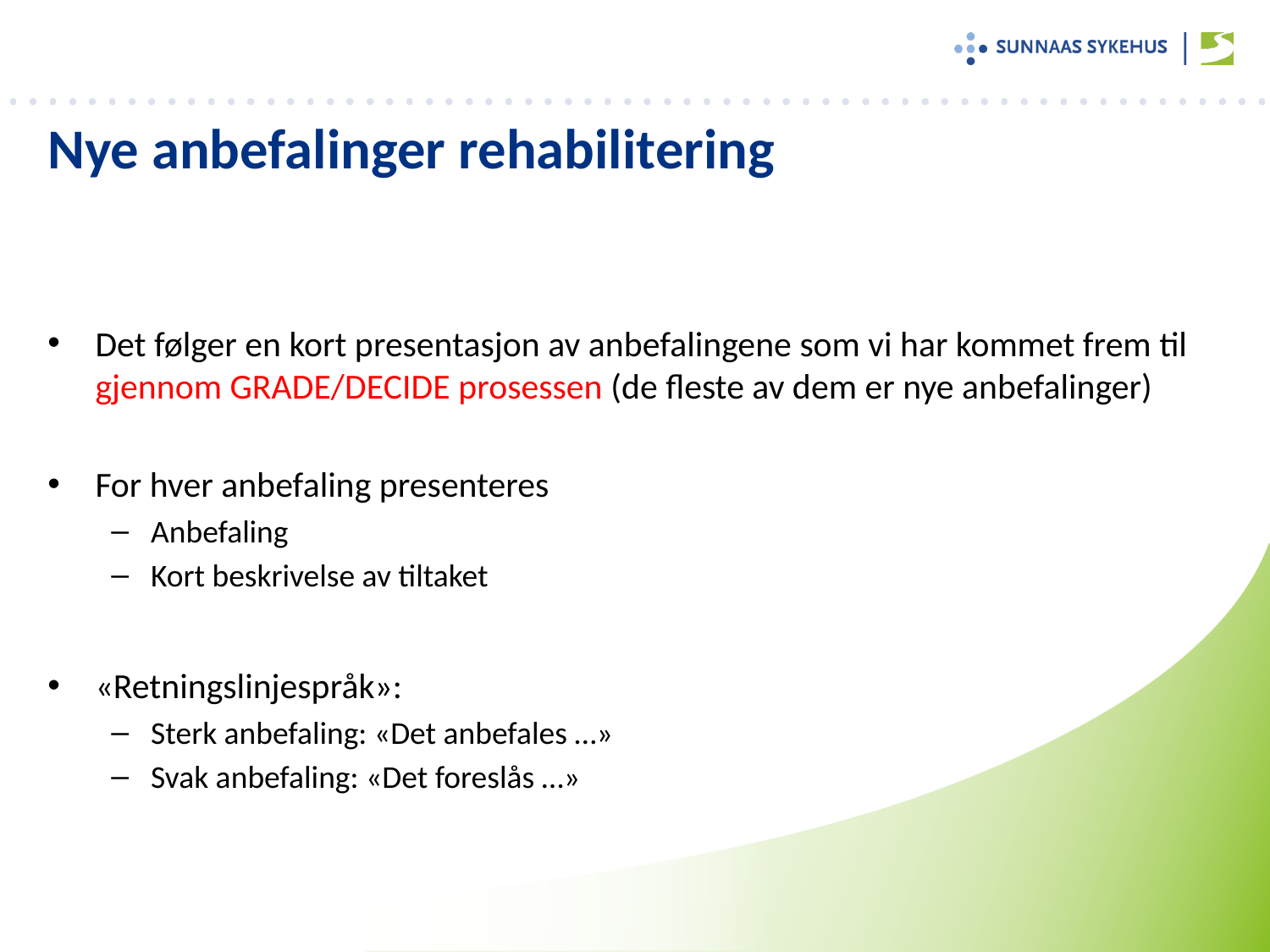

# Nye anbefalinger rehabilitering

Det følger en kort presentasjon av anbefalingene som vi har kommet frem til gjennom GRADE/DECIDE prosessen (de fleste av dem er nye anbefalinger)

For hver anbefaling presenteres
Anbefaling
Kort beskrivelse av tiltaket

«Retningslinjespråk»:
Sterk anbefaling: «Det anbefales …»
Svak anbefaling: «Det foreslås …»